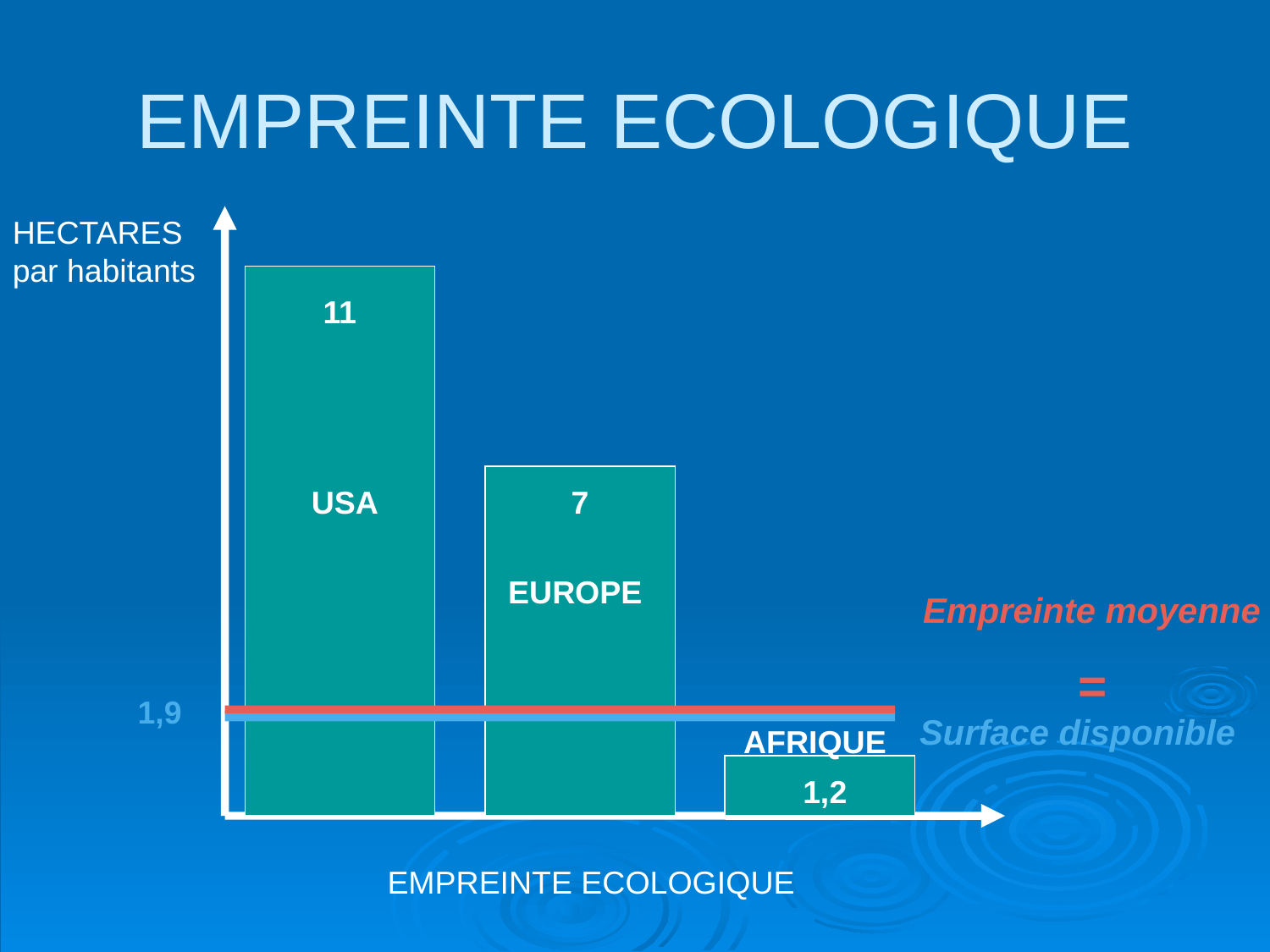

# EMPREINTE ECOLOGIQUE
HECTARES par habitants

11
USA

7
EUROPE
Empreinte moyenne
=
1,9
Surface disponible

AFRIQUE

1,2

EMPREINTE ECOLOGIQUE